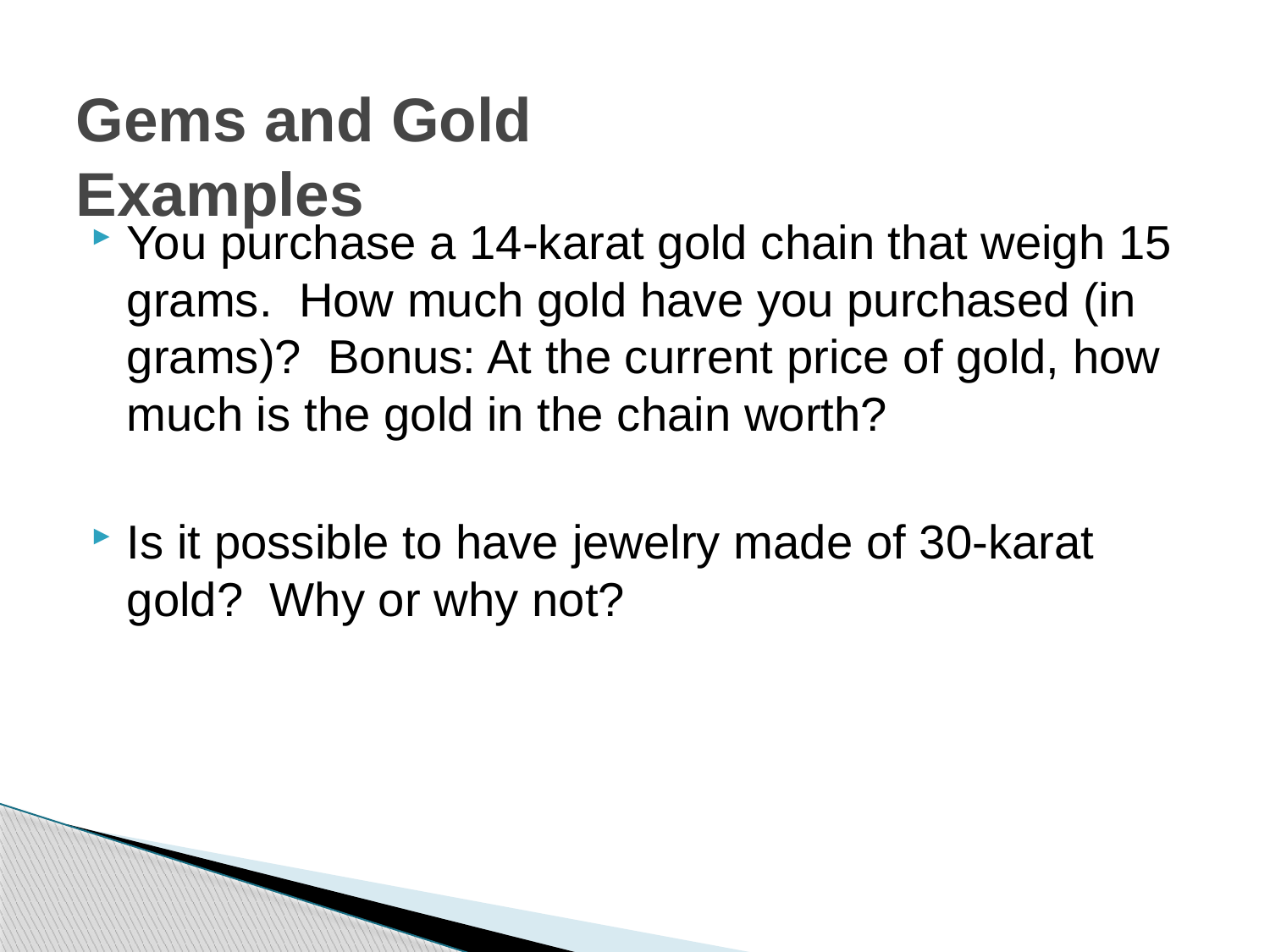

# Gems and Gold Examples
You purchase a 14-karat gold chain that weigh 15 grams.  How much gold have you purchased (in grams)?  Bonus: At the current price of gold, how much is the gold in the chain worth?

Is it possible to have jewelry made of 30-karat gold?  Why or why not?